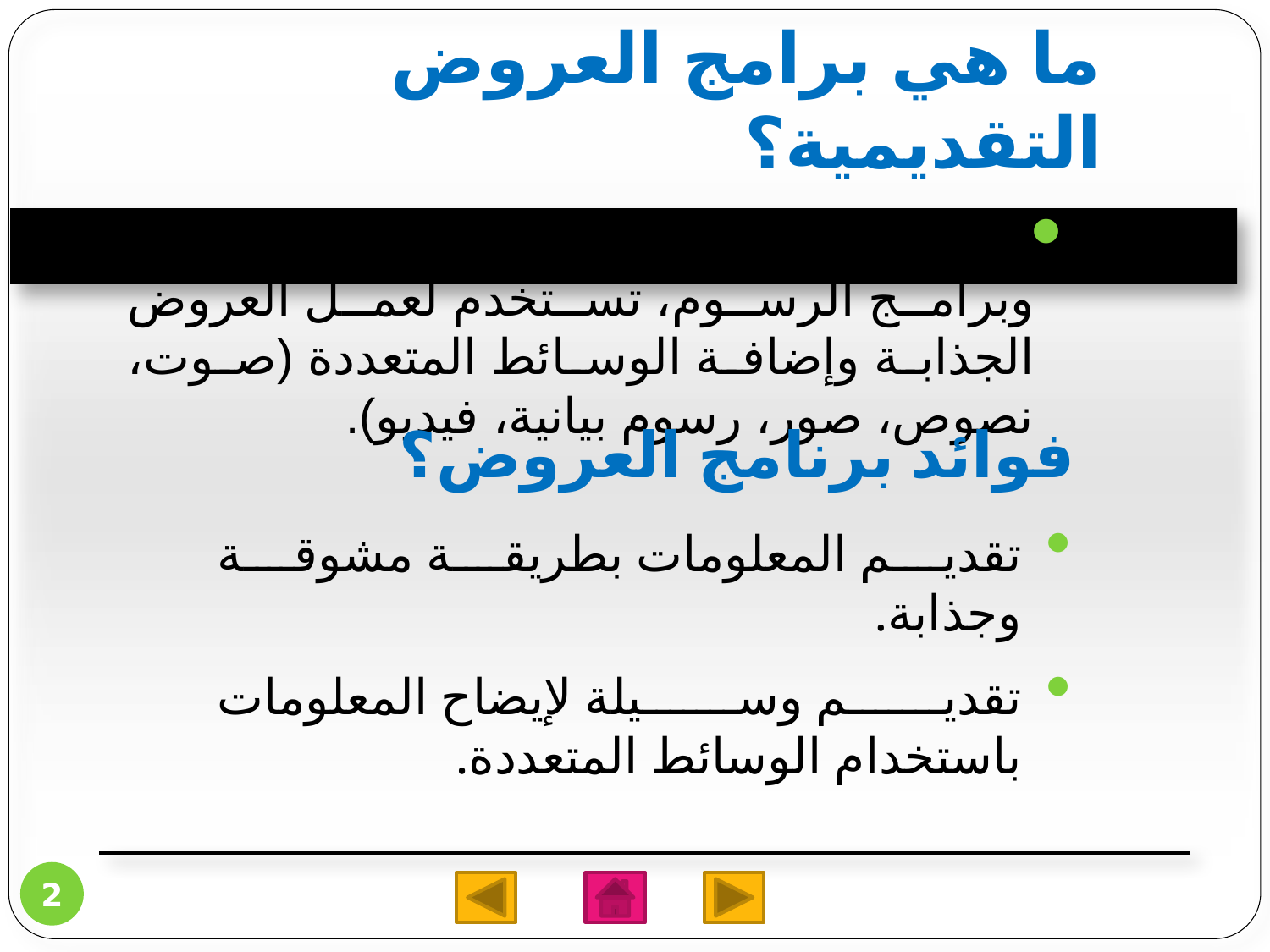

# ما هي برامج العروض التقديمية؟
هي برامج تجمع بين عمل معالج الكلمات وبرامج الرسوم، تستخدم لعمل العروض الجذابة وإضافة الوسائط المتعددة (صوت، نصوص، صور، رسوم بيانية، فيديو).

فوائد برنامج العروض؟
تقديم المعلومات بطريقة مشوقة وجذابة.
تقديم وسيلة لإيضاح المعلومات باستخدام الوسائط المتعددة.
2